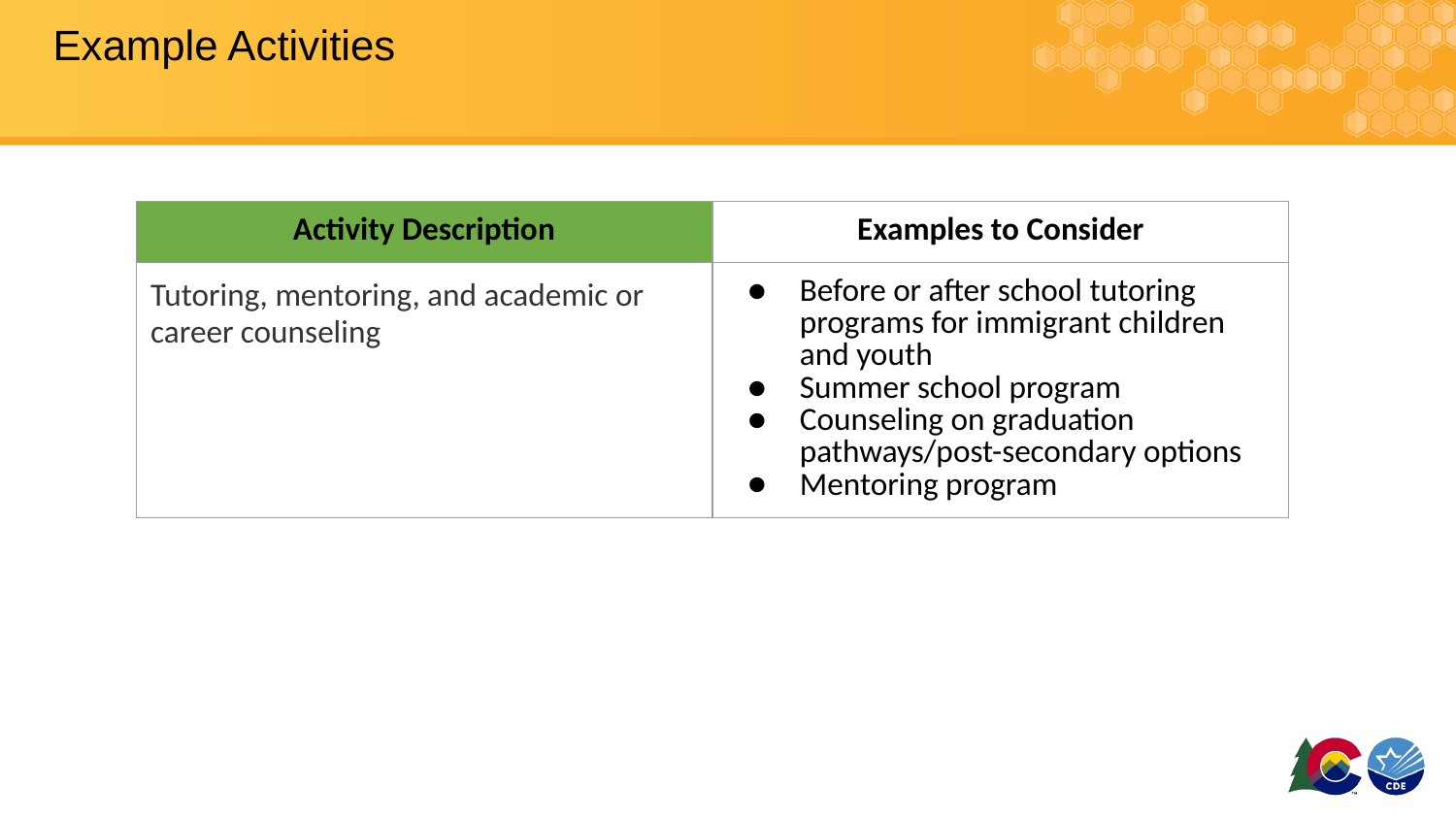

# Example Activities
| Activity Description | Examples to Consider |
| --- | --- |
| Tutoring, mentoring, and academic or career counseling | Before or after school tutoring programs for immigrant children and youth Summer school program Counseling on graduation pathways/post-secondary options Mentoring program |